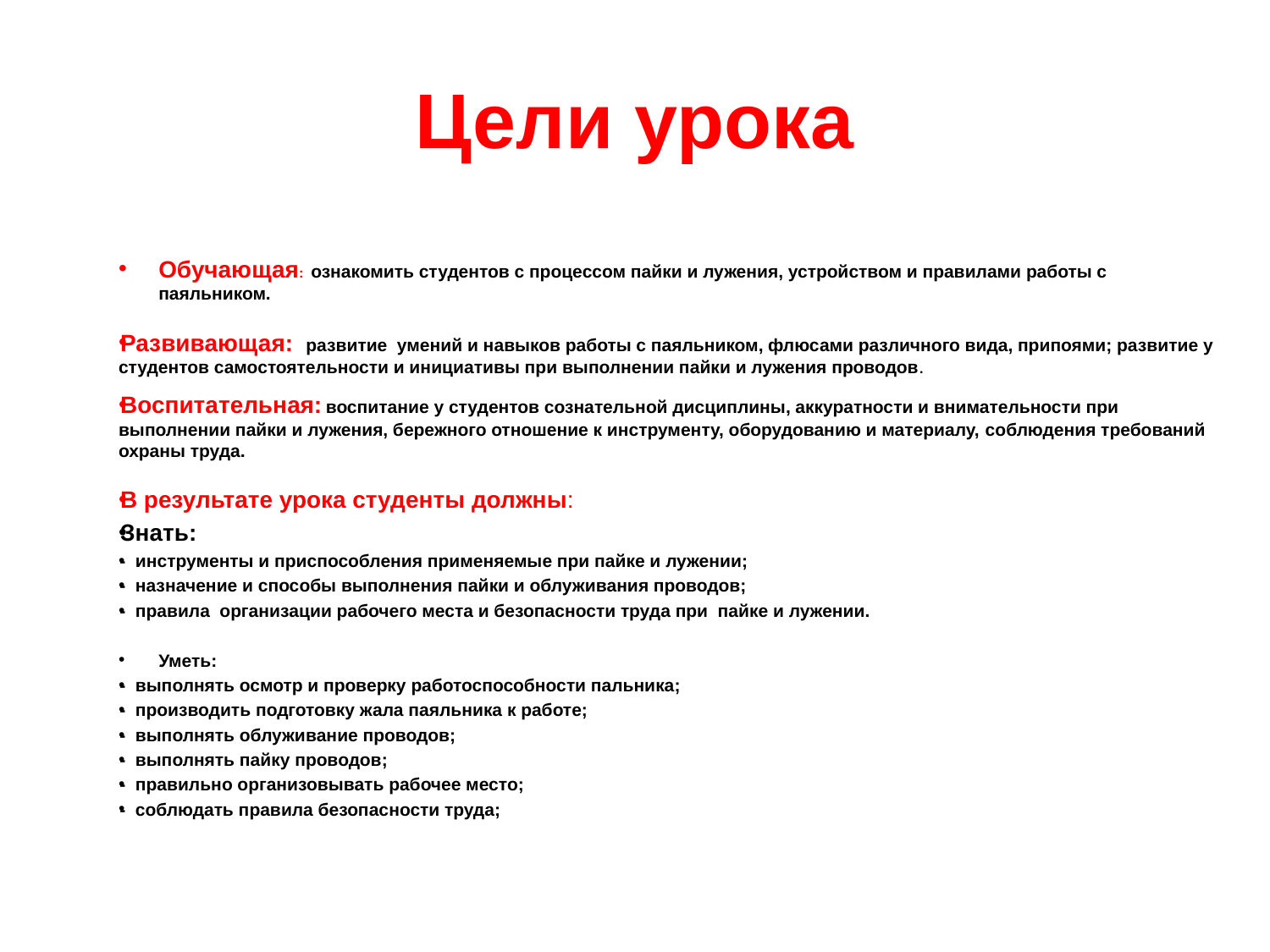

# Цели урока

Обучающая:  ознакомить студентов с процессом пайки и лужения, устройством и правилами работы с паяльником.

Развивающая:  развитие  умений и навыков работы с паяльником, флюсами различного вида, припоями; развитие у студентов самостоятельности и инициативы при выполнении пайки и лужения проводов.

Воспитательная: воспитание у студентов сознательной дисциплины, аккуратности и внимательности при выполнении пайки и лужения, бережного отношение к инструменту, оборудованию и материалу, соблюдения требований охраны труда.

В результате урока студенты должны:
Знать:
-  инструменты и приспособления применяемые при пайке и лужении;
-  назначение и способы выполнения пайки и облуживания проводов;
-  правила  организации рабочего места и безопасности труда при  пайке и лужении.

Уметь:
-  выполнять осмотр и проверку работоспособности пальника;
-  производить подготовку жала паяльника к работе;
-  выполнять облуживание проводов;
-  выполнять пайку проводов;
-  правильно организовывать рабочее место;
-  соблюдать правила безопасности труда;